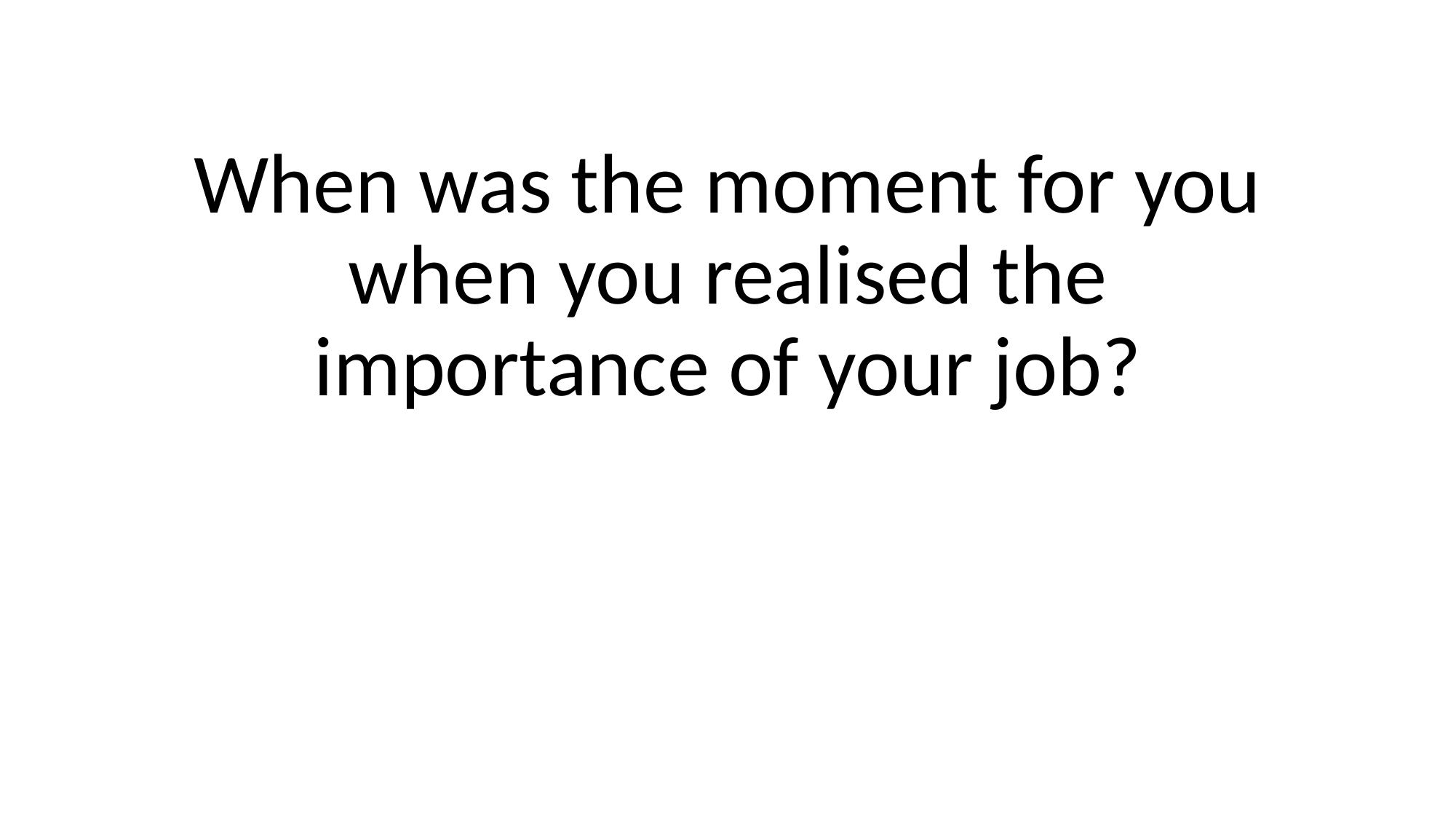

# When was the moment for you when you realised the importance of your job?